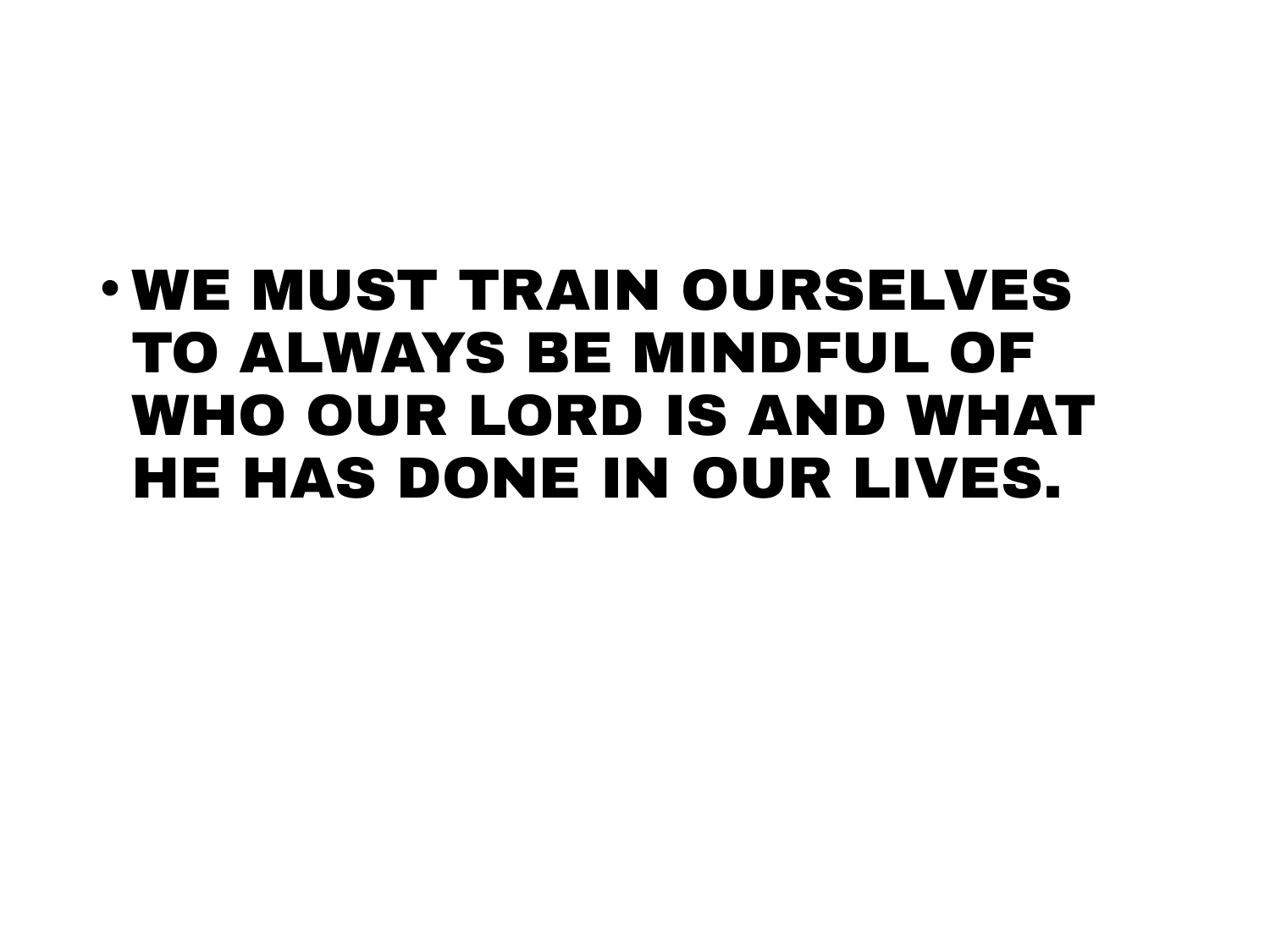

#
WE MUST TRAIN OURSELVES TO ALWAYS BE MINDFUL OF WHO OUR LORD IS AND WHAT HE HAS DONE IN OUR LIVES.